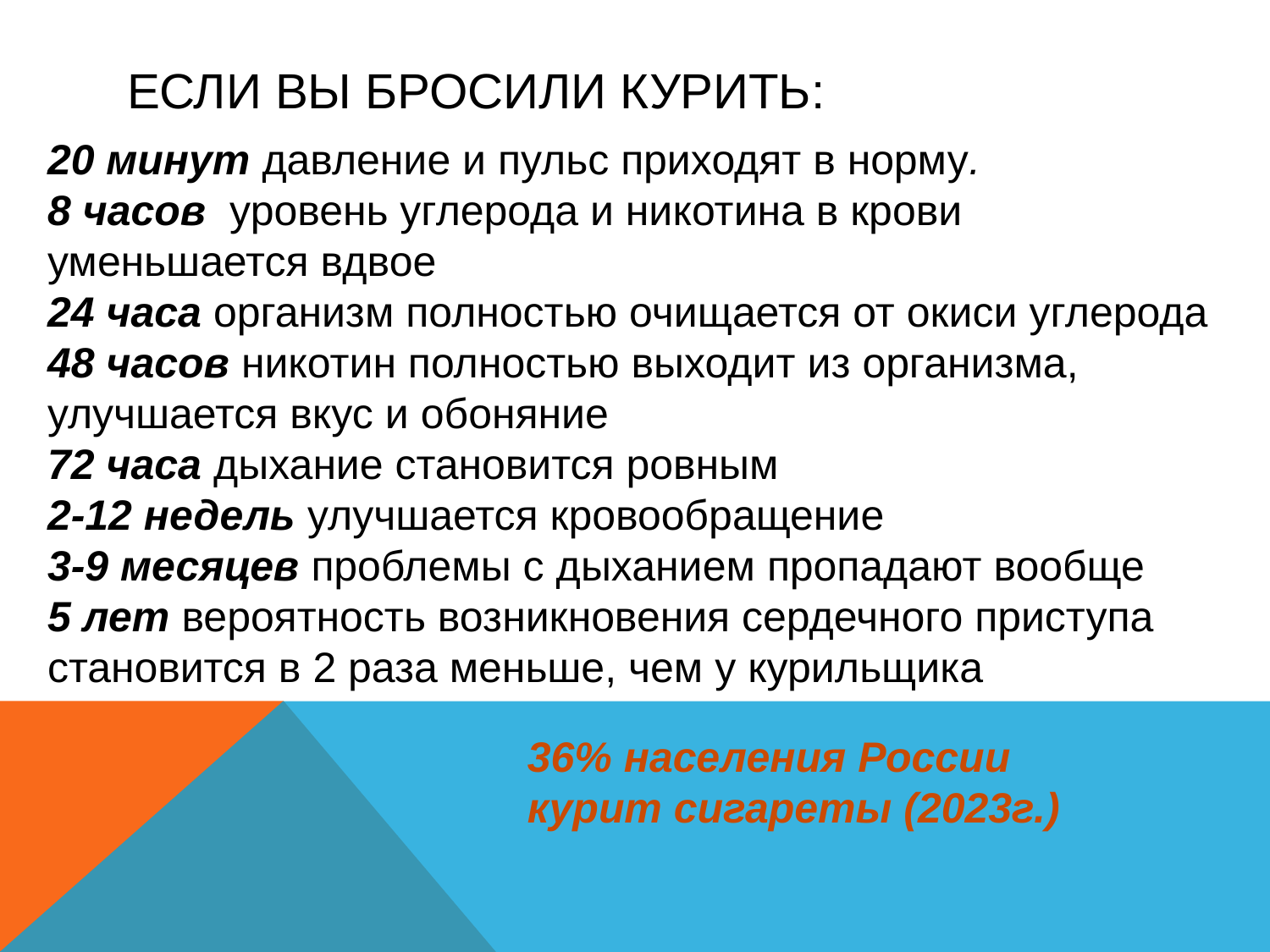

# Если Вы бросили курить:
20 минут давление и пульс приходят в норму.
8 часов  уровень углерода и никотина в крови уменьшается вдвое
24 часа организм полностью очищается от окиси углерода
48 часов никотин полностью выходит из организма, улучшается вкус и обоняние
72 часа дыхание становится ровным
2-12 недель улучшается кровообращение
3-9 месяцев проблемы с дыханием пропадают вообще
5 лет вероятность возникновения сердечного приступа становится в 2 раза меньше, чем у курильщика
36% населения России курит сигареты (2023г.)